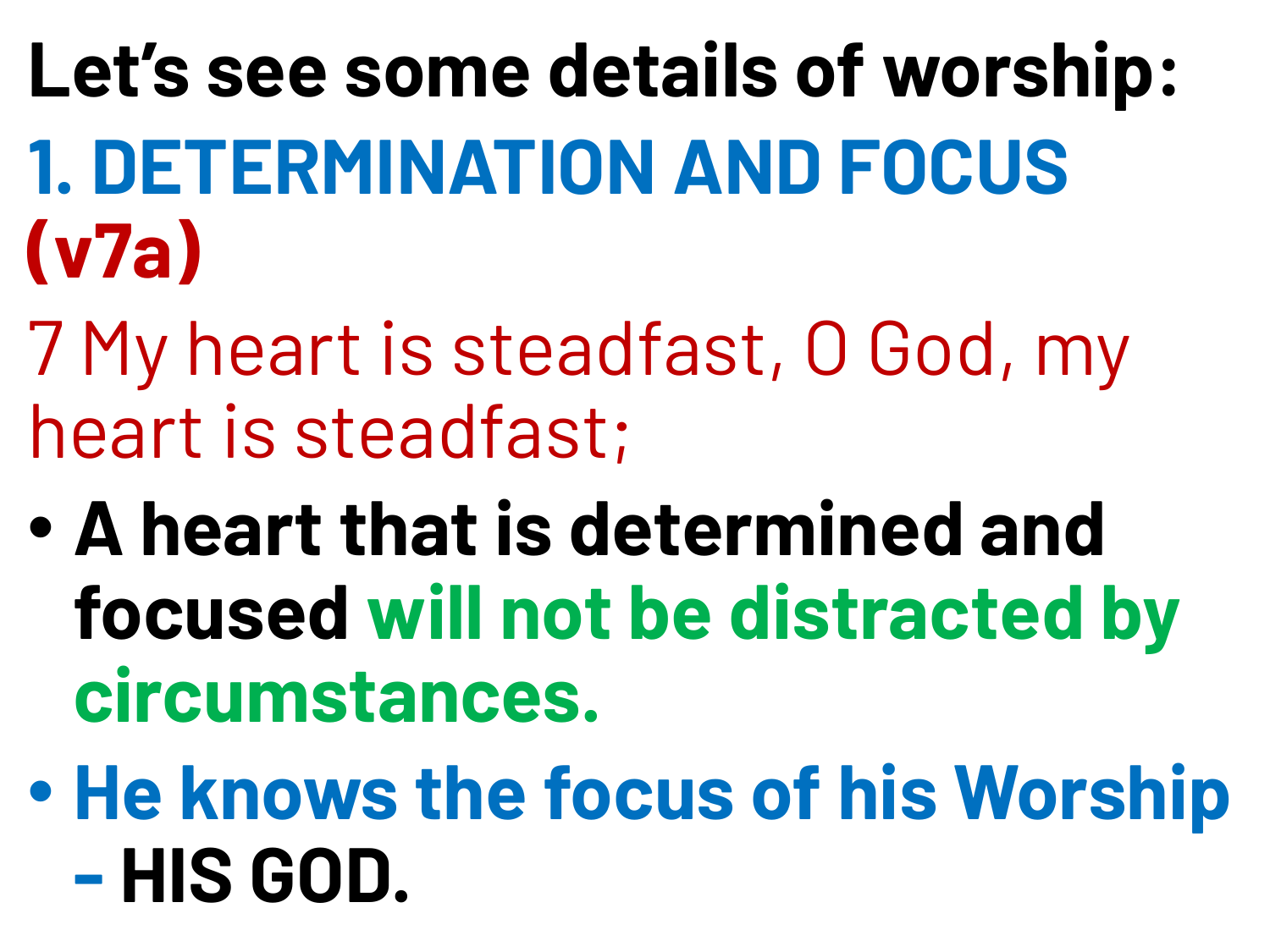

Let’s see some details of worship:
1. DETERMINATION AND FOCUS (v7a)
7 My heart is steadfast, O God, my heart is steadfast;
A heart that is determined and focused will not be distracted by circumstances.
He knows the focus of his Worship - HIS GOD.